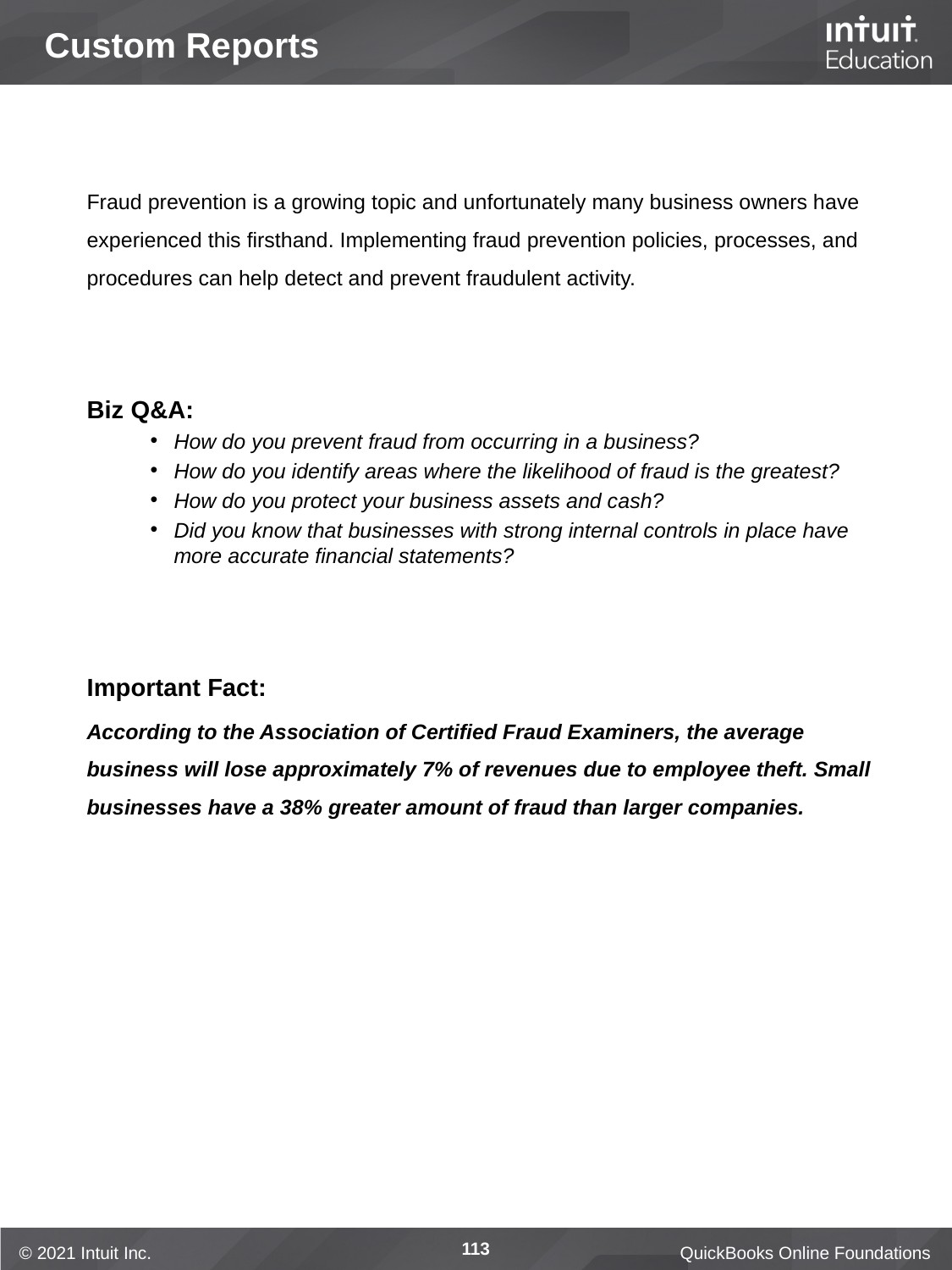

# Custom Reports
Fraud prevention is a growing topic and unfortunately many business owners have experienced this firsthand. Implementing fraud prevention policies, processes, and procedures can help detect and prevent fraudulent activity.

Biz Q&A:
How do you prevent fraud from occurring in a business?
How do you identify areas where the likelihood of fraud is the greatest?
How do you protect your business assets and cash?
Did you know that businesses with strong internal controls in place have more accurate financial statements?

Important Fact:
According to the Association of Certified Fraud Examiners, the average business will lose approximately 7% of revenues due to employee theft. Small businesses have a 38% greater amount of fraud than larger companies.

113